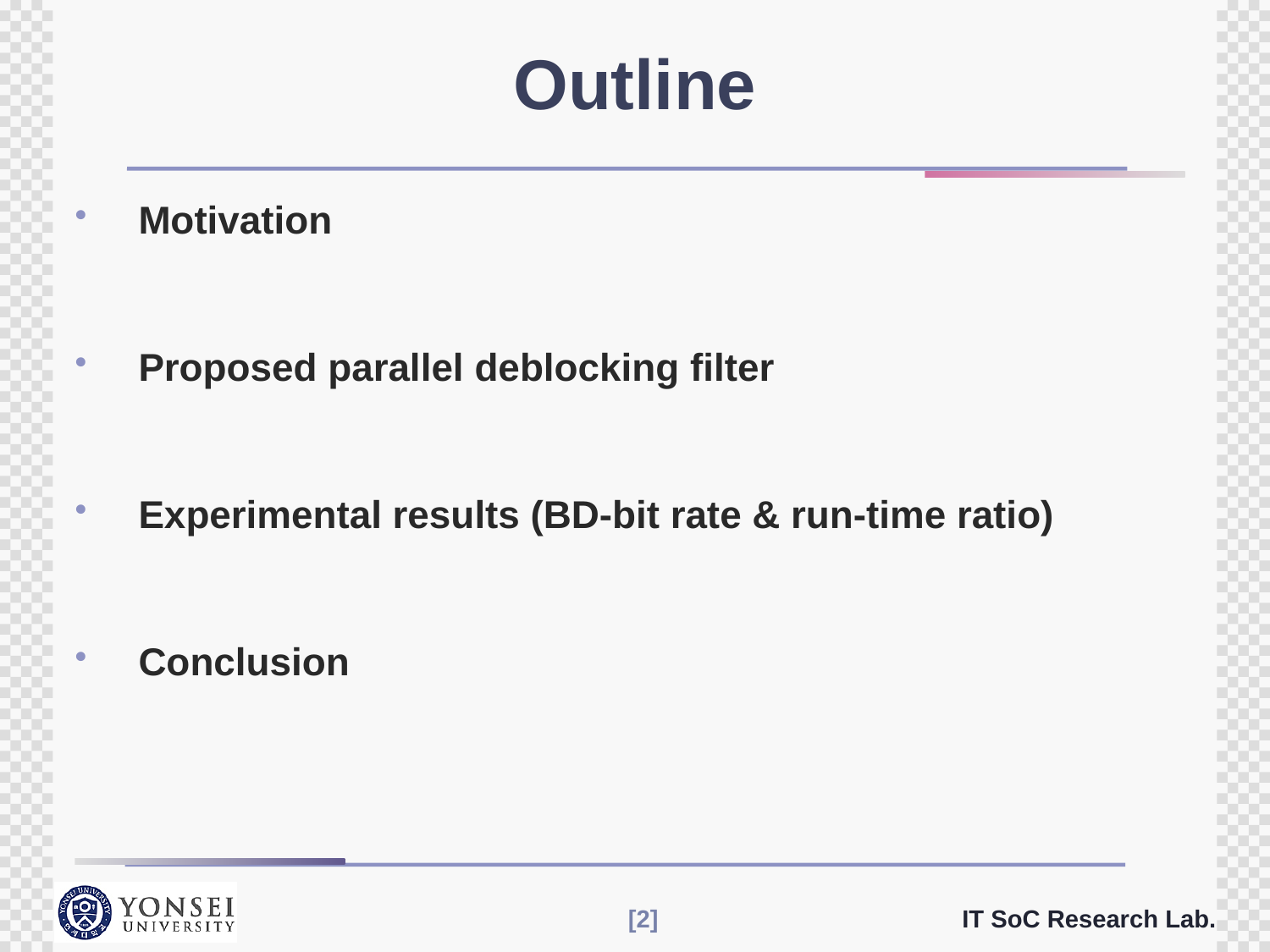

# Outline
Motivation
Proposed parallel deblocking filter
Experimental results (BD-bit rate & run-time ratio)
Conclusion
[2]